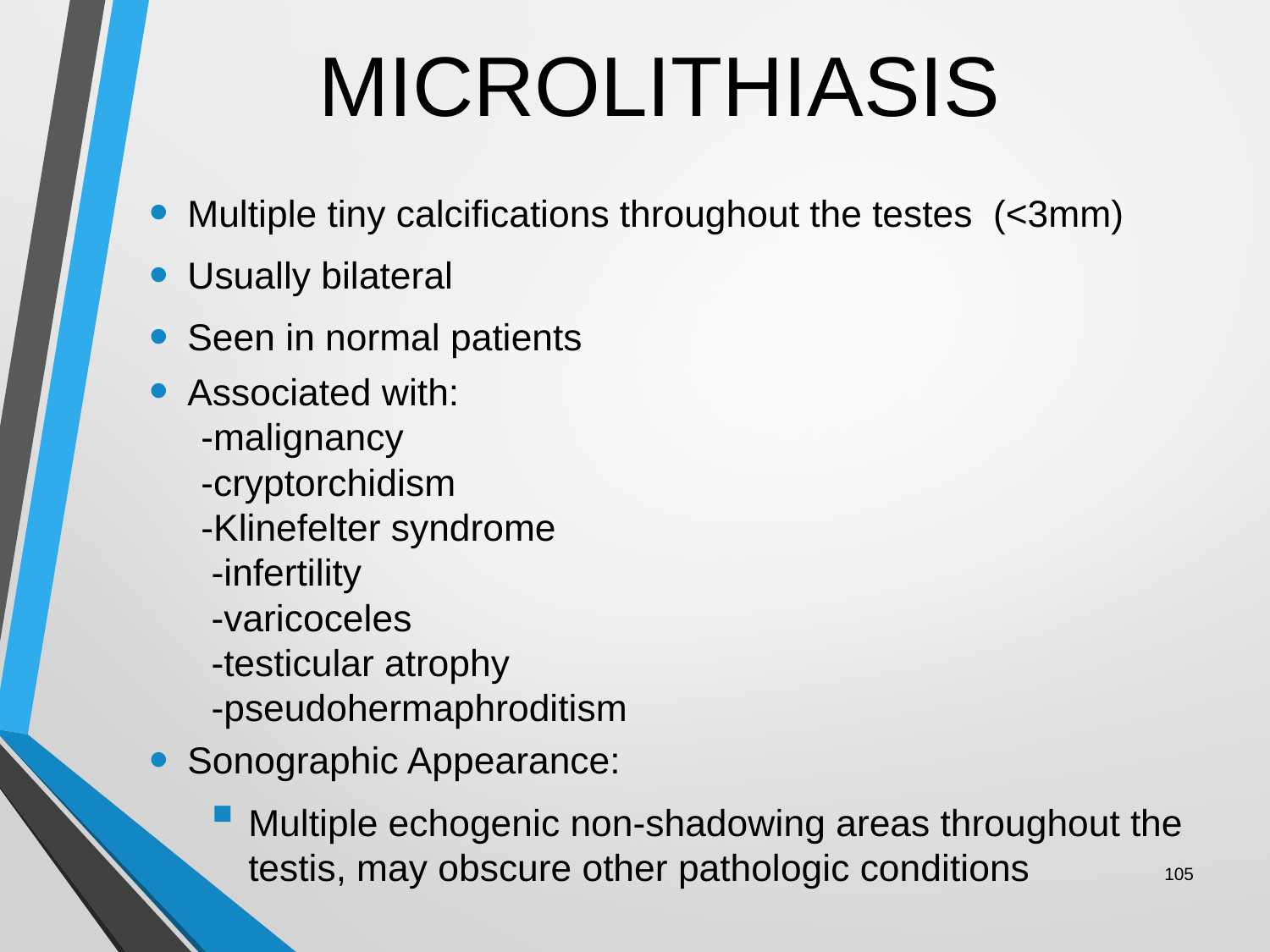

# MICROLITHIASIS
Multiple tiny calcifications throughout the testes  (<3mm)
Usually bilateral
Seen in normal patients
Associated with:
     -malignancy
     -cryptorchidism
     -Klinefelter syndrome
      -infertility
      -varicoceles
      -testicular atrophy
      -pseudohermaphroditism
Sonographic Appearance:
Multiple echogenic non-shadowing areas throughout the testis, may obscure other pathologic conditions
105